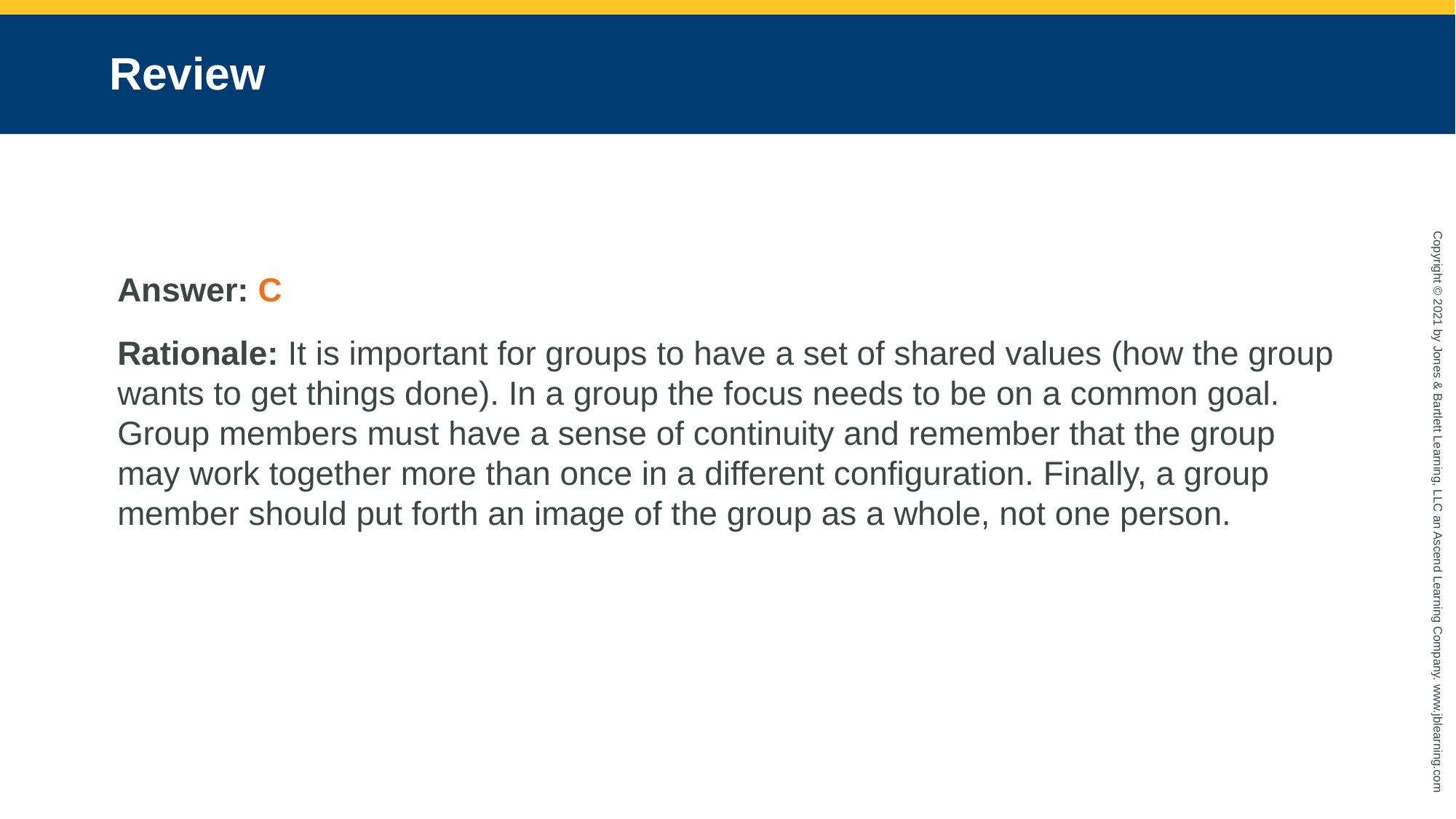

# Review
Answer: C
Rationale: It is important for groups to have a set of shared values (how the group wants to get things done). In a group the focus needs to be on a common goal. Group members must have a sense of continuity and remember that the group may work together more than once in a different configuration. Finally, a group member should put forth an image of the group as a whole, not one person.